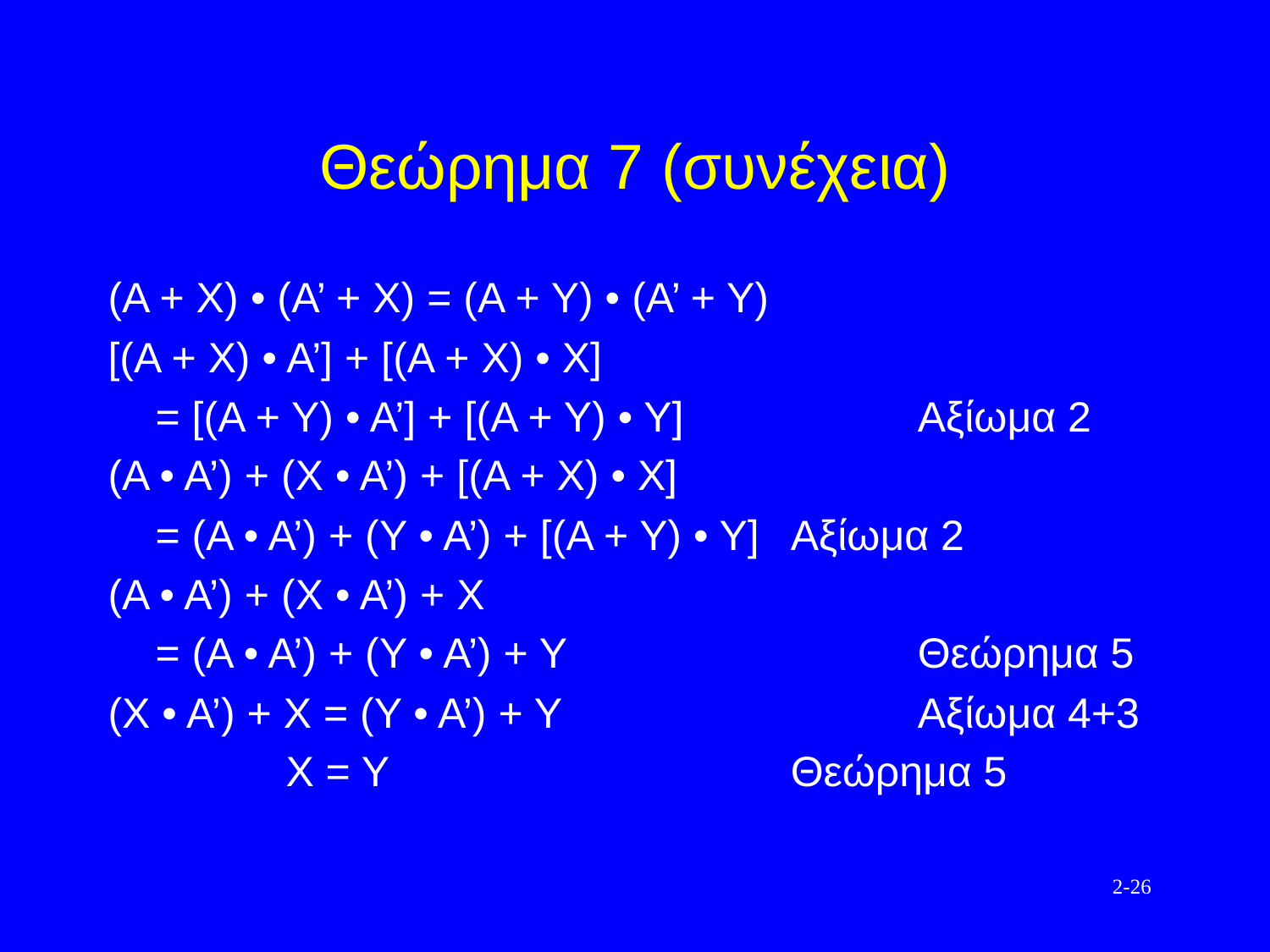

# Θεώρημα 7 (συνέχεια)
(Α + Χ) • (Α’ + Χ) = (Α + Υ) • (Α’ + Υ)
[(Α + Χ) • Α’] + [(Α + Χ) • Χ]
    = [(Α + Υ) • Α’] + [(Α + Υ) • Υ] 		Αξίωμα 2
(Α • Α’) + (Χ • Α’) + [(Α + Χ) • Χ]
    = (Α • Α’) + (Υ • Α’) + [(Α + Υ) • Υ] 	Αξίωμα 2
(Α • Α’) + (Χ • Α’) + Χ
    = (Α • Α’) + (Υ • Α’) + Υ			Θεώρημα 5
(Χ • Α’) + Χ = (Υ • Α’) + Υ 			Αξίωμα 4+3
               Χ = Υ				Θεώρημα 5